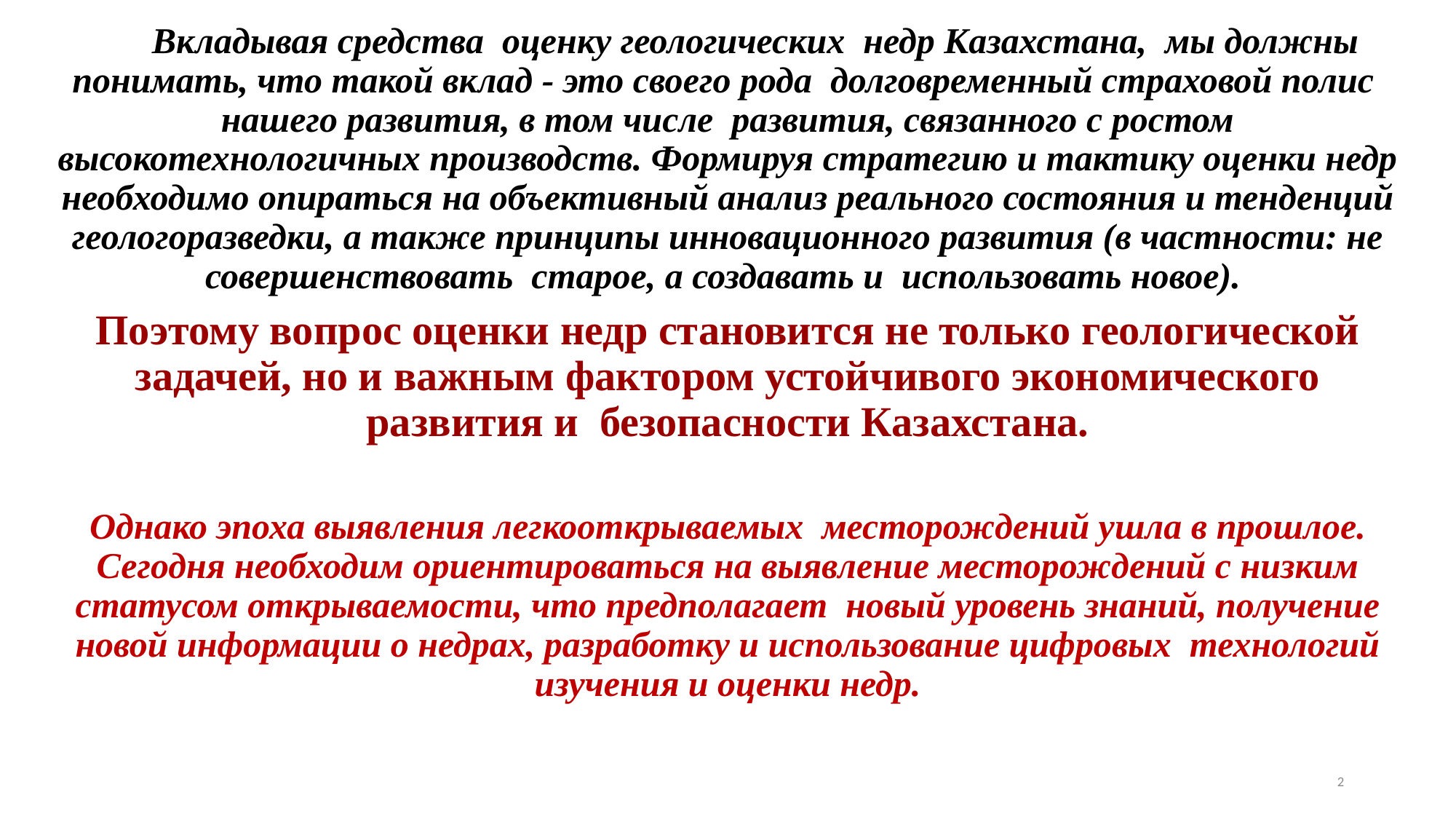

Вкладывая средства  оценку геологических  недр Казахстана,  мы должны понимать, что такой вклад - это своего рода  долговременный страховой полис  нашего развития, в том числе  развития, связанного с ростом высокотехнологичных производств. Формируя стратегию и тактику оценки недр необходимо опираться на объективный анализ реального состояния и тенденций геологоразведки, а также принципы инновационного развития (в частности: не совершенствовать  старое, а создавать и  использовать новое).
Поэтому вопрос оценки недр становится не только геологической задачей, но и важным фактором устойчивого экономического развития и  безопасности Казахстана.

Однако эпоха выявления легкооткрываемых  месторождений ушла в прошлое. Сегодня необходим ориентироваться на выявление месторождений с низким статусом открываемости, что предполагает  новый уровень знаний, получение новой информации о недрах, разработку и использование цифровых  технологий изучения и оценки недр.

2